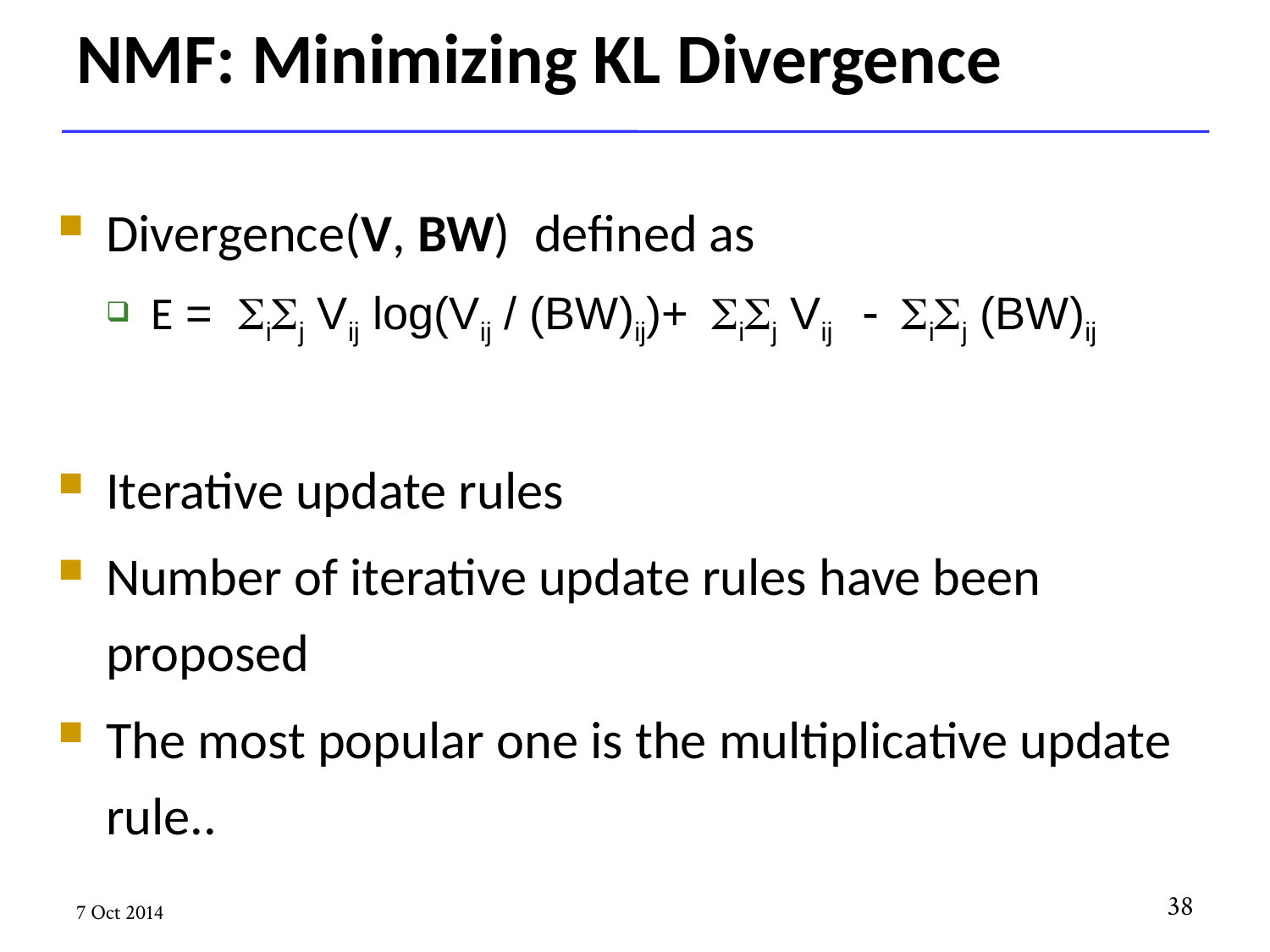

# NMF: Minimizing KL Divergence
Divergence(V, BW)  defined as
E =  ΣiΣj Vij log(Vij / (BW)ij)+ ΣiΣj Vij  − ΣiΣj (BW)ij

Iterative update rules
Number of iterative update rules have been proposed
The most popular one is the multiplicative update rule..
7 Oct 2014
38